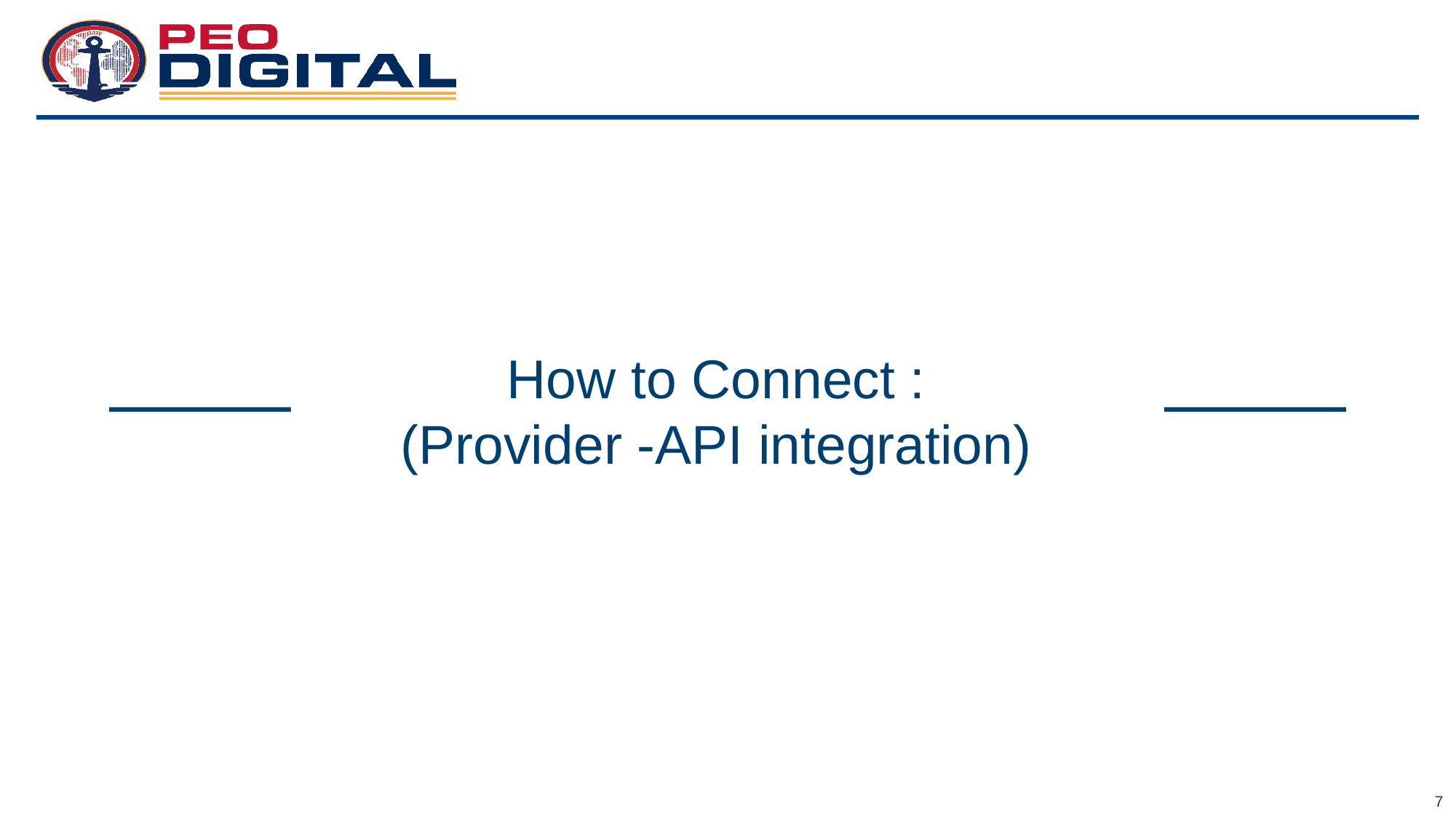

How to Connect :
(Provider -API integration)